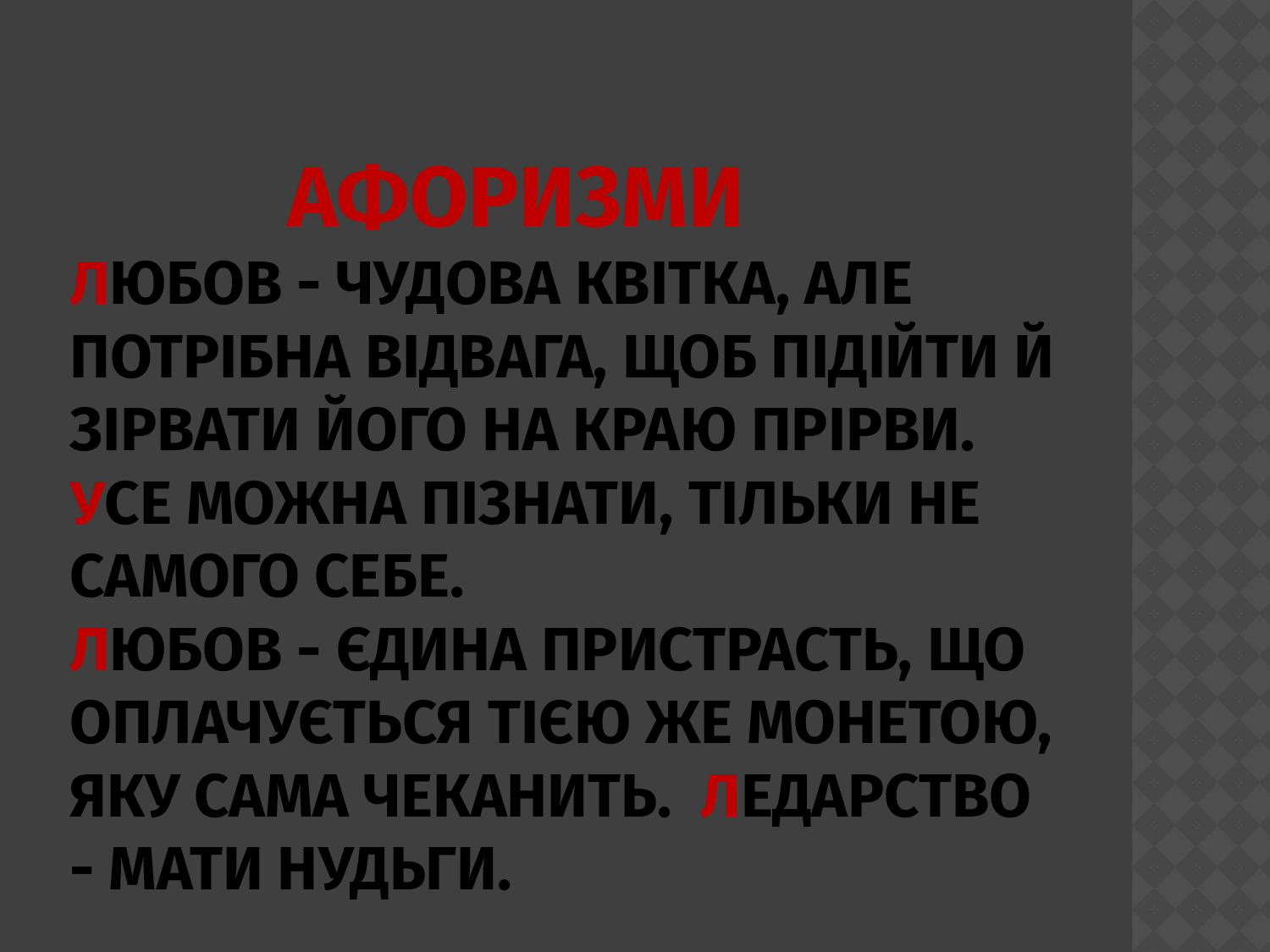

# АФОРИЗМИ Любов - чудова квітка, але потрібна відвага, щоб підійти й зірвати його на краю прірви. Усе можна пізнати, тільки не самого себе. Любов - єдина пристрасть, що оплачується тією же монетою, яку сама чеканить.  Ледарство - мати нудьги.